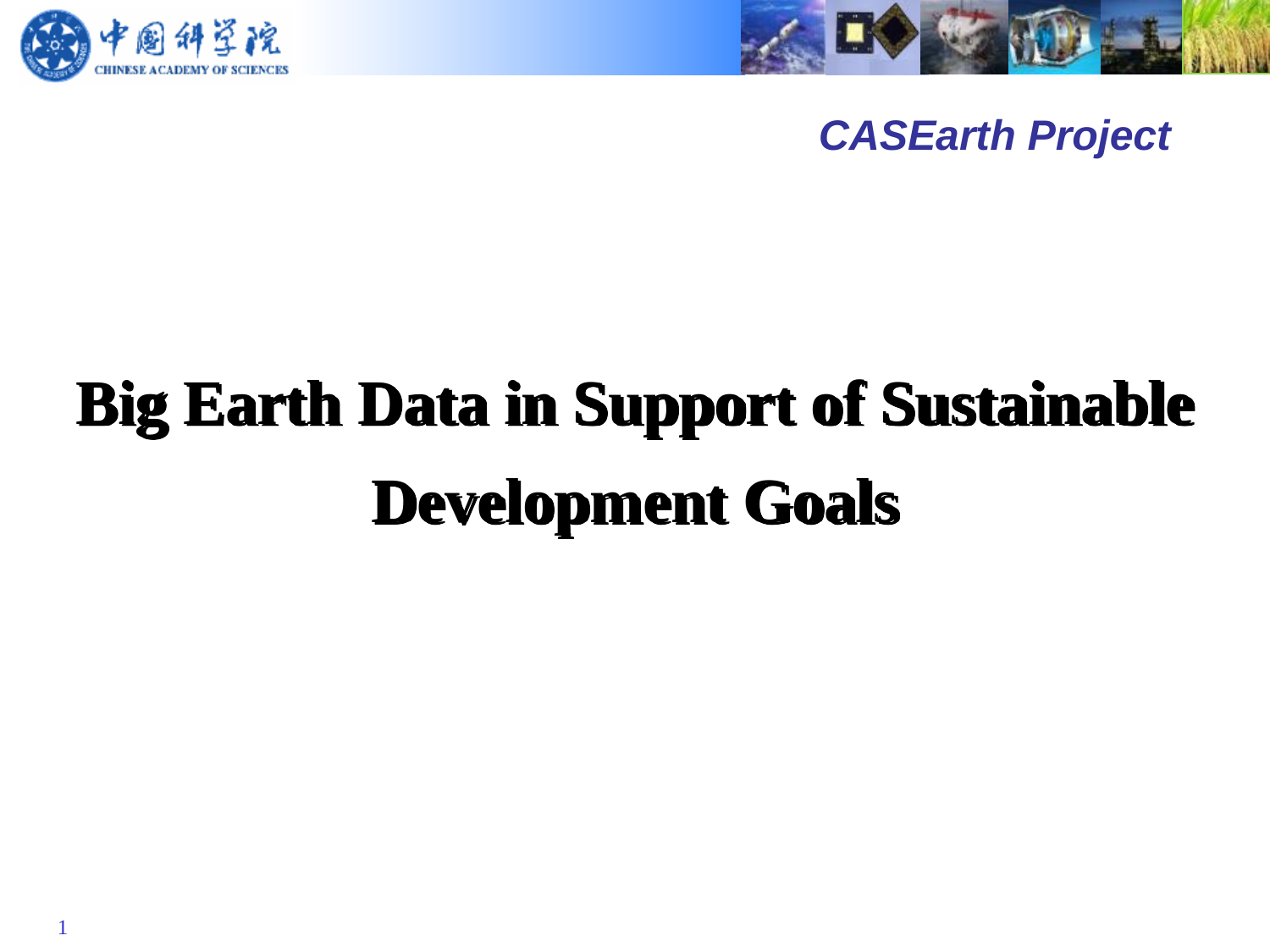

CASEarth Project
Big Earth Data in Support of Sustainable Development Goals